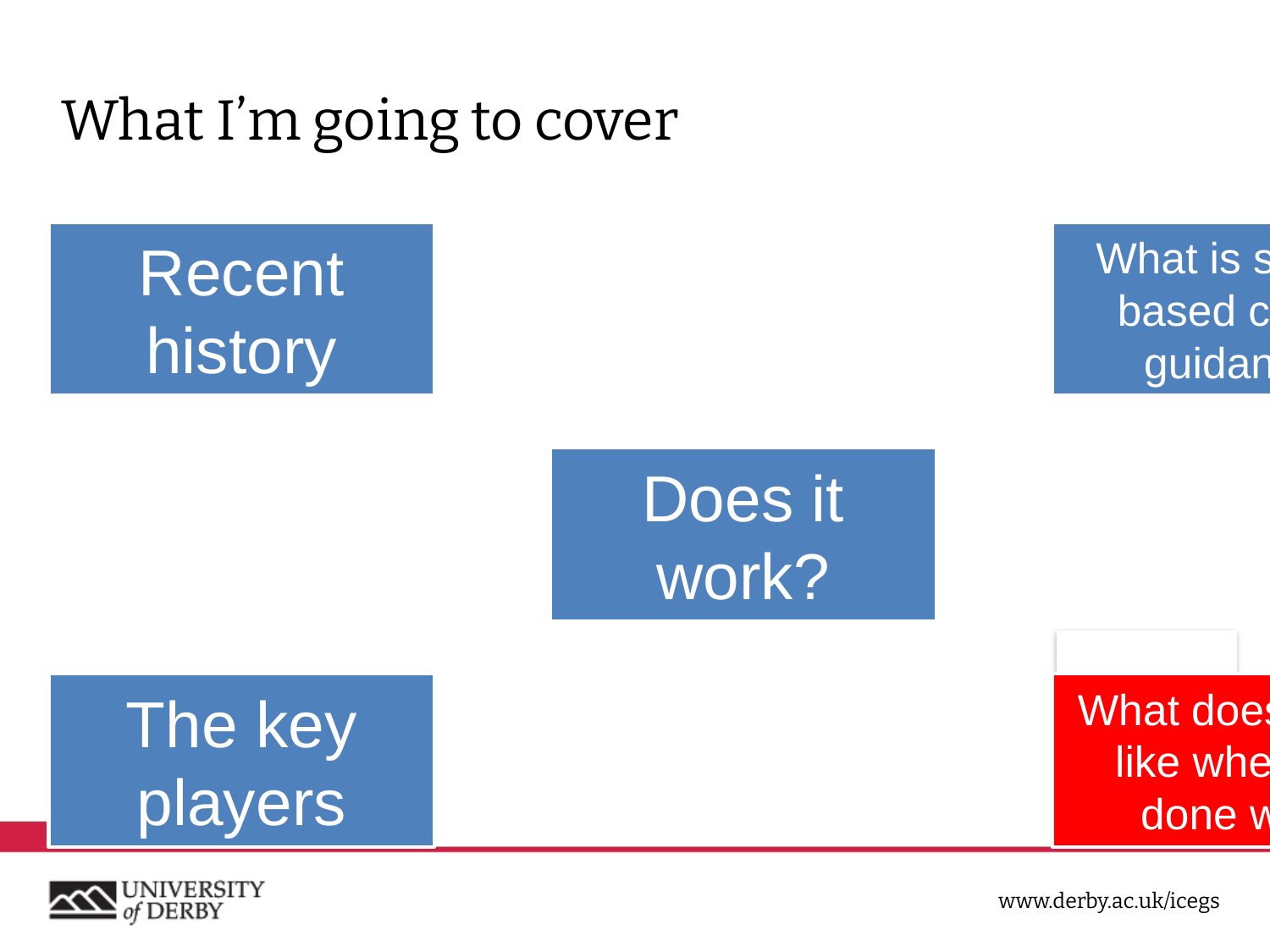

# What I’m going to cover
The key players
Recent history
Does it work?